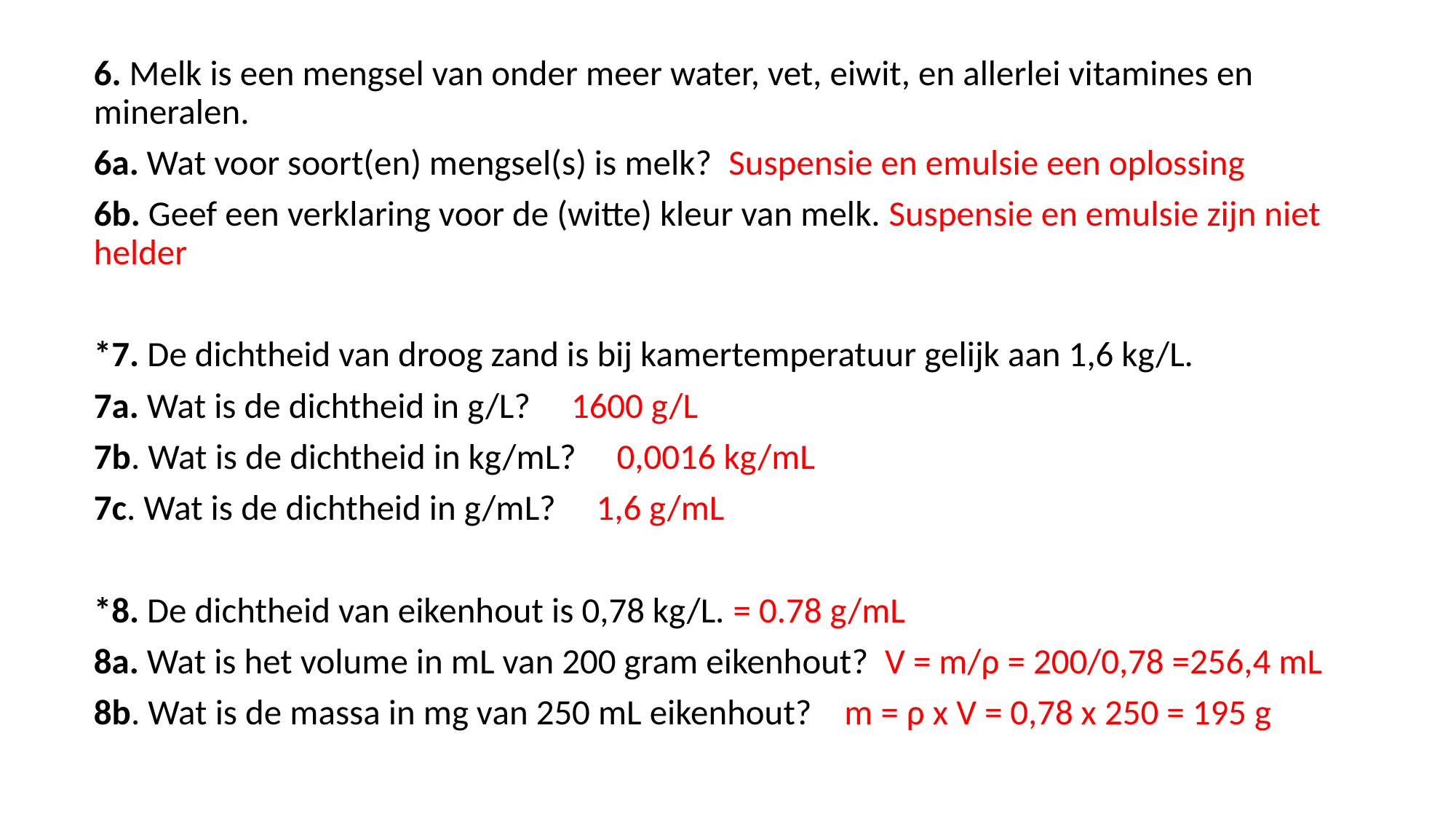

6. Melk is een mengsel van onder meer water, vet, eiwit, en allerlei vitamines en mineralen.
6a. Wat voor soort(en) mengsel(s) is melk?  Suspensie en emulsie een oplossing
6b. Geef een verklaring voor de (witte) kleur van melk. Suspensie en emulsie zijn niet helder

*7. De dichtheid van droog zand is bij kamertemperatuur gelijk aan 1,6 kg/L.
7a. Wat is de dichtheid in g/L?     1600 g/L
7b. Wat is de dichtheid in kg/mL?     0,0016 kg/mL
7c. Wat is de dichtheid in g/mL?     1,6 g/mL

*8. De dichtheid van eikenhout is 0,78 kg/L. = 0.78 g/mL
8a. Wat is het volume in mL van 200 gram eikenhout?  V = m/ρ = 200/0,78 =256,4 mL
8b. Wat is de massa in mg van 250 mL eikenhout?    m = ρ x V = 0,78 x 250 = 195 g